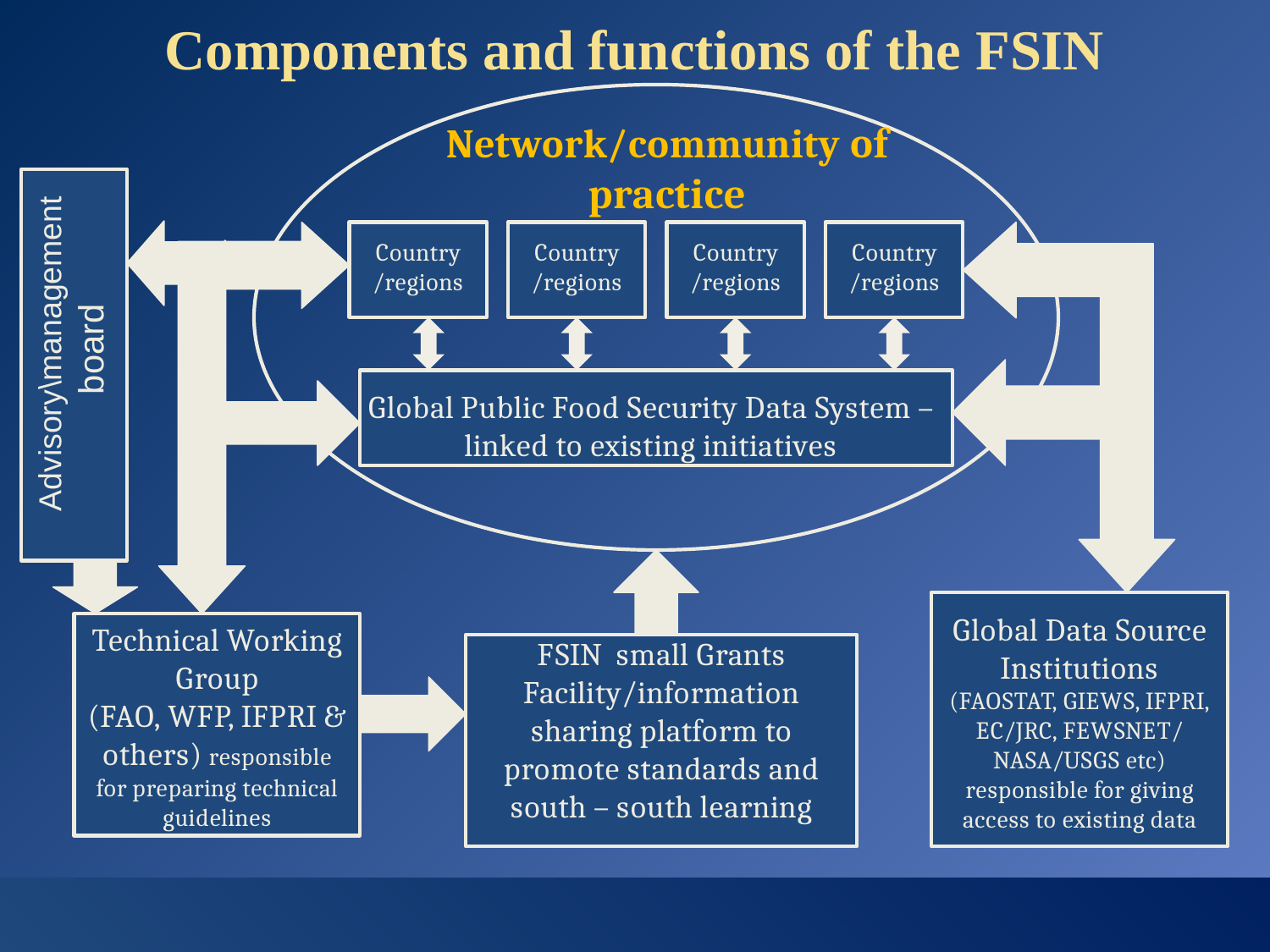

# Components and functions of the FSIN

Network/community of practice

v

v

Country/regions
Country/regions
Country/regions
Country/regions
Advisory\management  board

Global Public Food Security Data System – linked to existing initiatives

Global Data Source Institutions
(FAOSTAT, GIEWS, IFPRI, EC/JRC, FEWSNET/ NASA/USGS etc) responsible for giving access to existing data

Technical Working Group
(FAO, WFP, IFPRI & others) responsible for preparing technical guidelines
FSIN  small Grants Facility/information sharing platform to promote standards and south – south learning